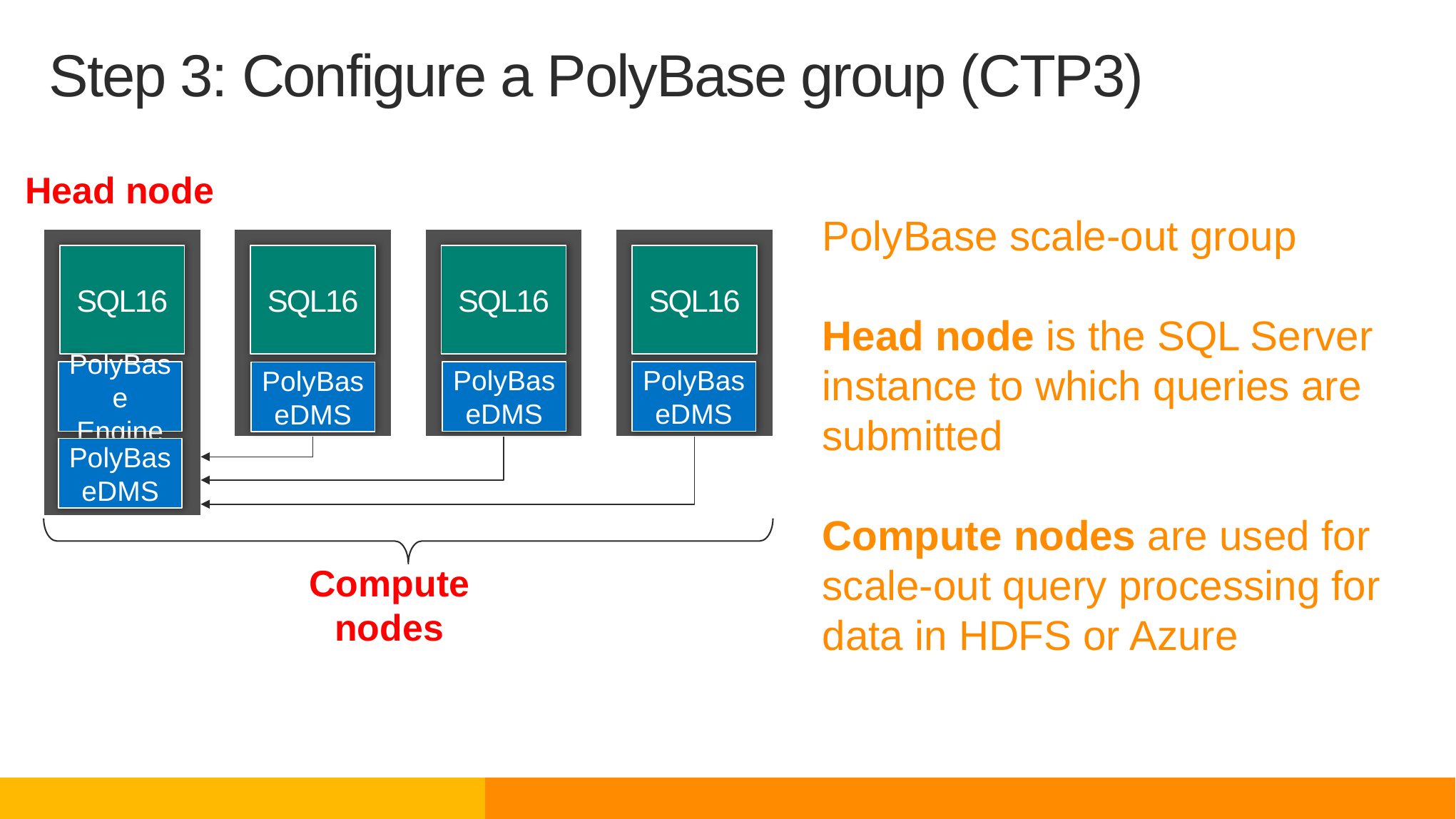

# Step 3: Configure a PolyBase group (CTP3)
Head node

SQL16
PolyBase
Engine

SQL16

SQL16

SQL16
PolyBaseDMS
PolyBaseDMS
PolyBaseDMS
PolyBaseDMS
Compute nodes
PolyBase scale-out group

Head node is the SQL Server instance to which queries are submitted

Compute nodes are used for scale-out query processing for data in HDFS or Azure